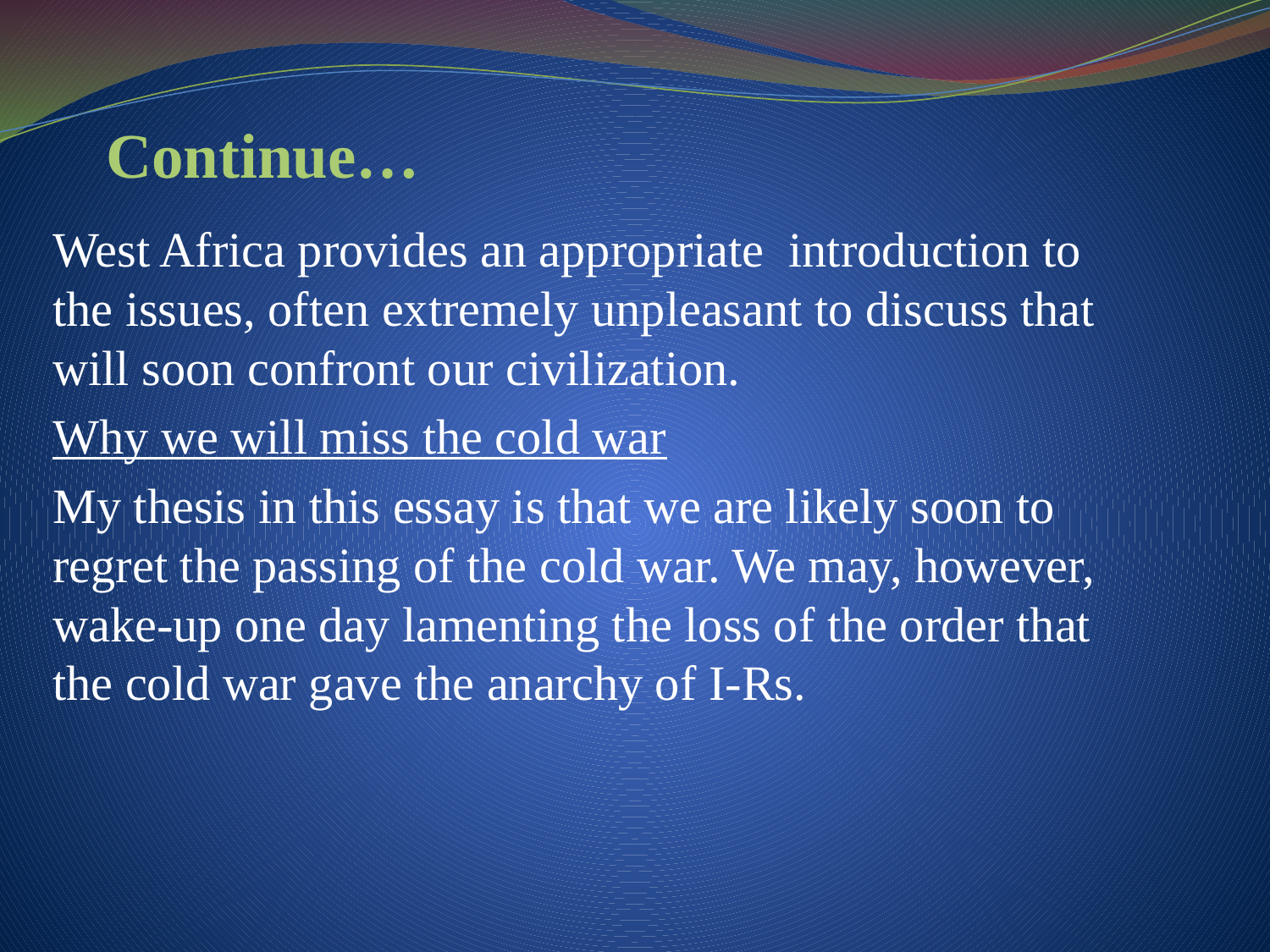

# Continue…
West Africa provides an appropriate  introduction to the issues, often extremely unpleasant to discuss that will soon confront our civilization.
Why we will miss the cold war
My thesis in this essay is that we are likely soon to regret the passing of the cold war. We may, however, wake-up one day lamenting the loss of the order that the cold war gave the anarchy of I-Rs.